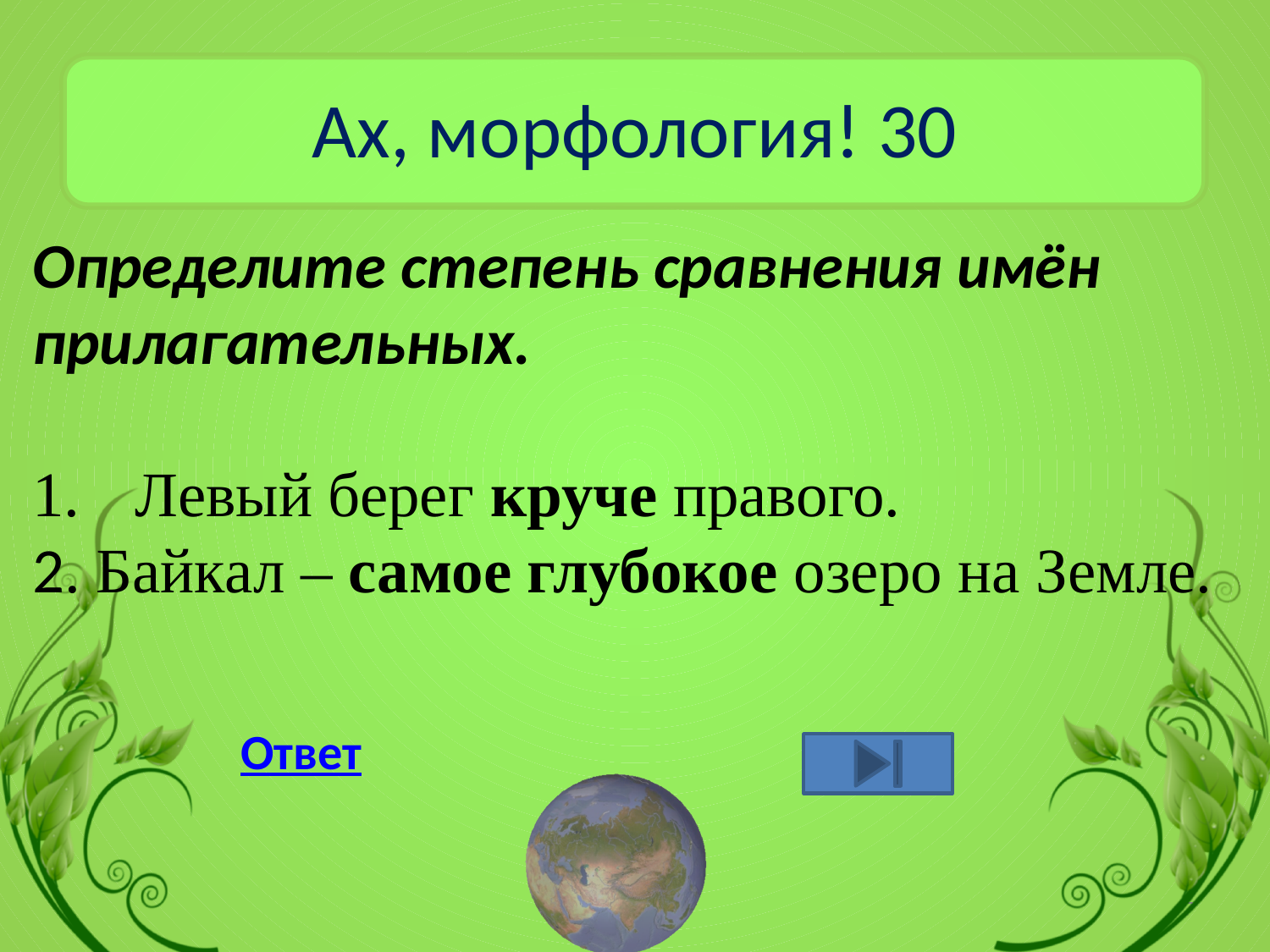

# Ах, морфология! 30
Определите степень сравнения имён прилагательных.

Левый берег круче правого.
2. Байкал – самое глубокое озеро на Земле.
Ответ

7